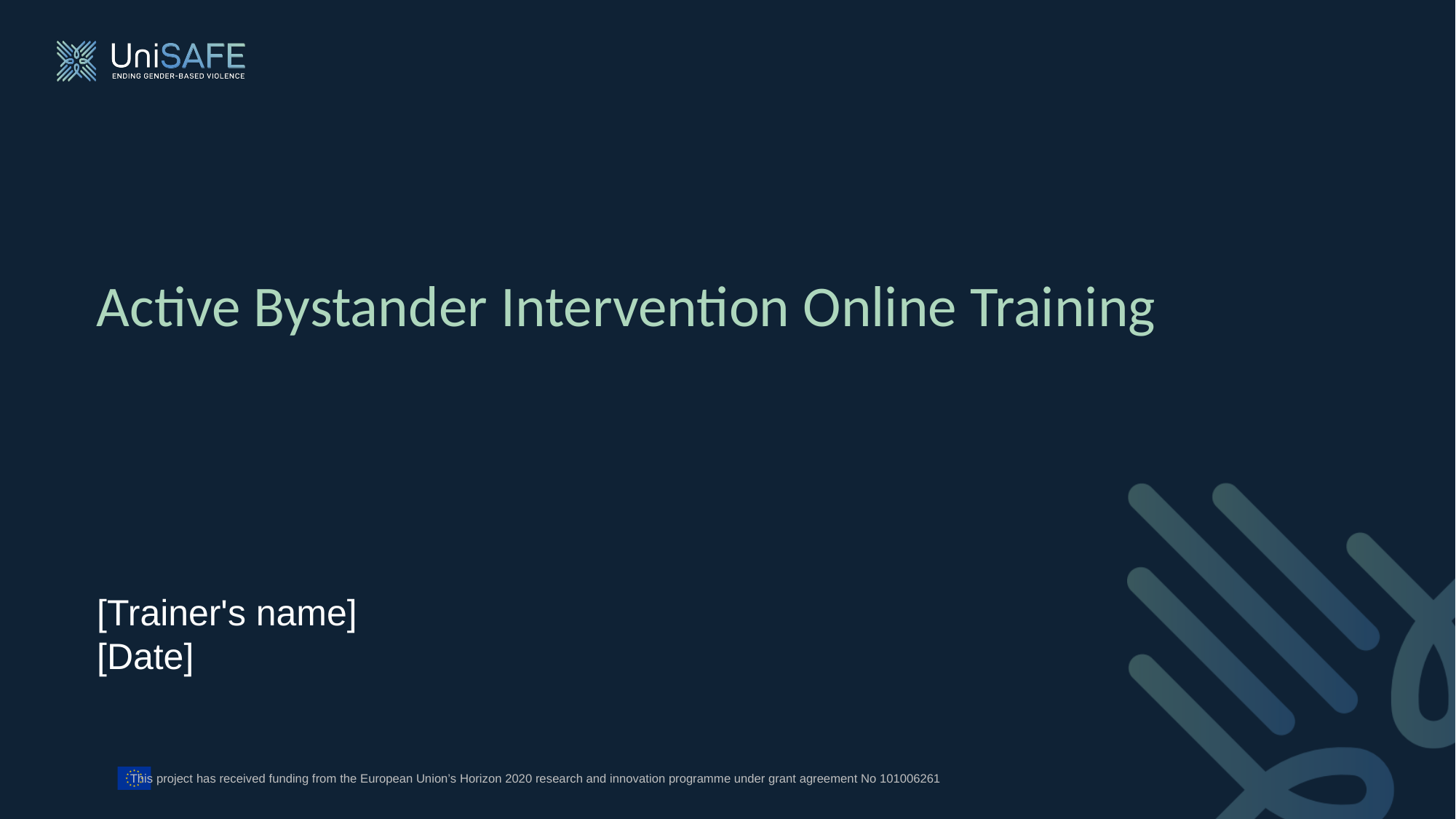

Active Bystander Intervention Online Training
[Trainer's name]
[Date]